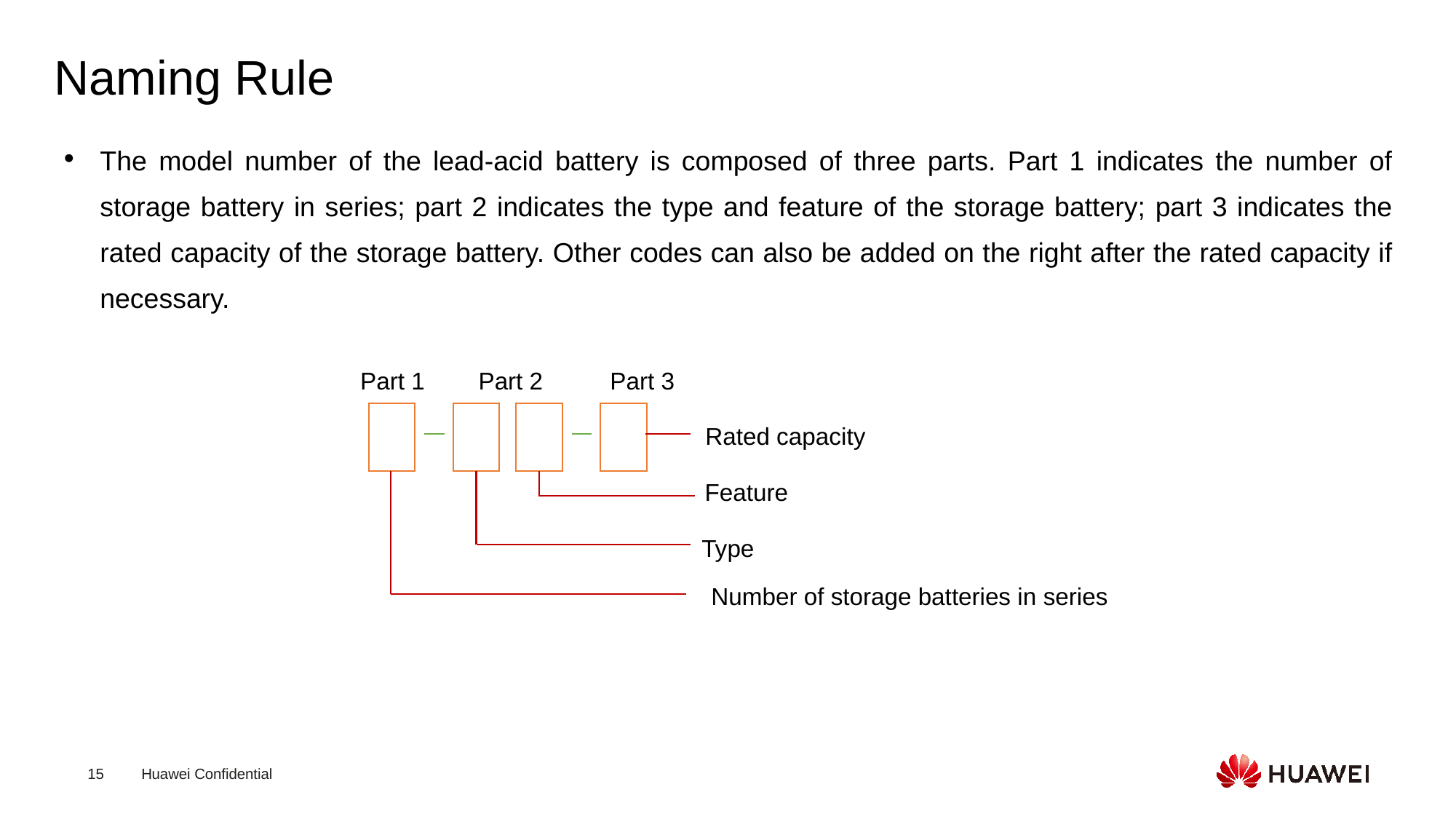

# Naming Rule
The model number of the lead-acid battery is composed of three parts. Part 1 indicates the number of storage battery in series; part 2 indicates the type and feature of the storage battery; part 3 indicates the rated capacity of the storage battery. Other codes can also be added on the right after the rated capacity if necessary.
Part 1        Part 2          Part 3

Rated capacity
Feature
Type
Number of storage batteries in series